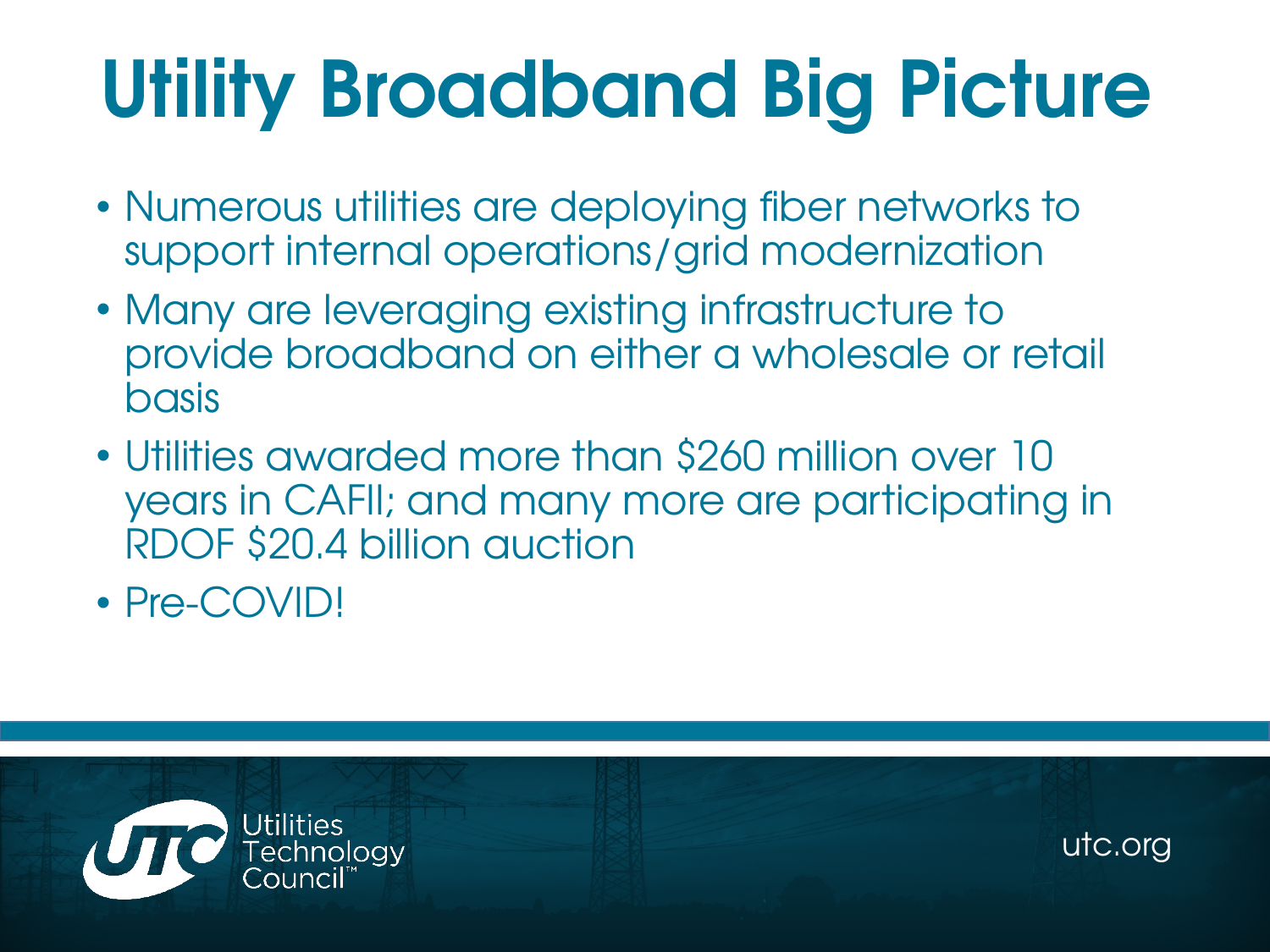

# Utility Broadband Big Picture
Numerous utilities are deploying fiber networks to support internal operations/grid modernization
Many are leveraging existing infrastructure to provide broadband on either a wholesale or retail basis
Utilities awarded more than $260 million over 10 years in CAFII; and many more are participating in RDOF $20.4 billion auction
Pre-COVID!